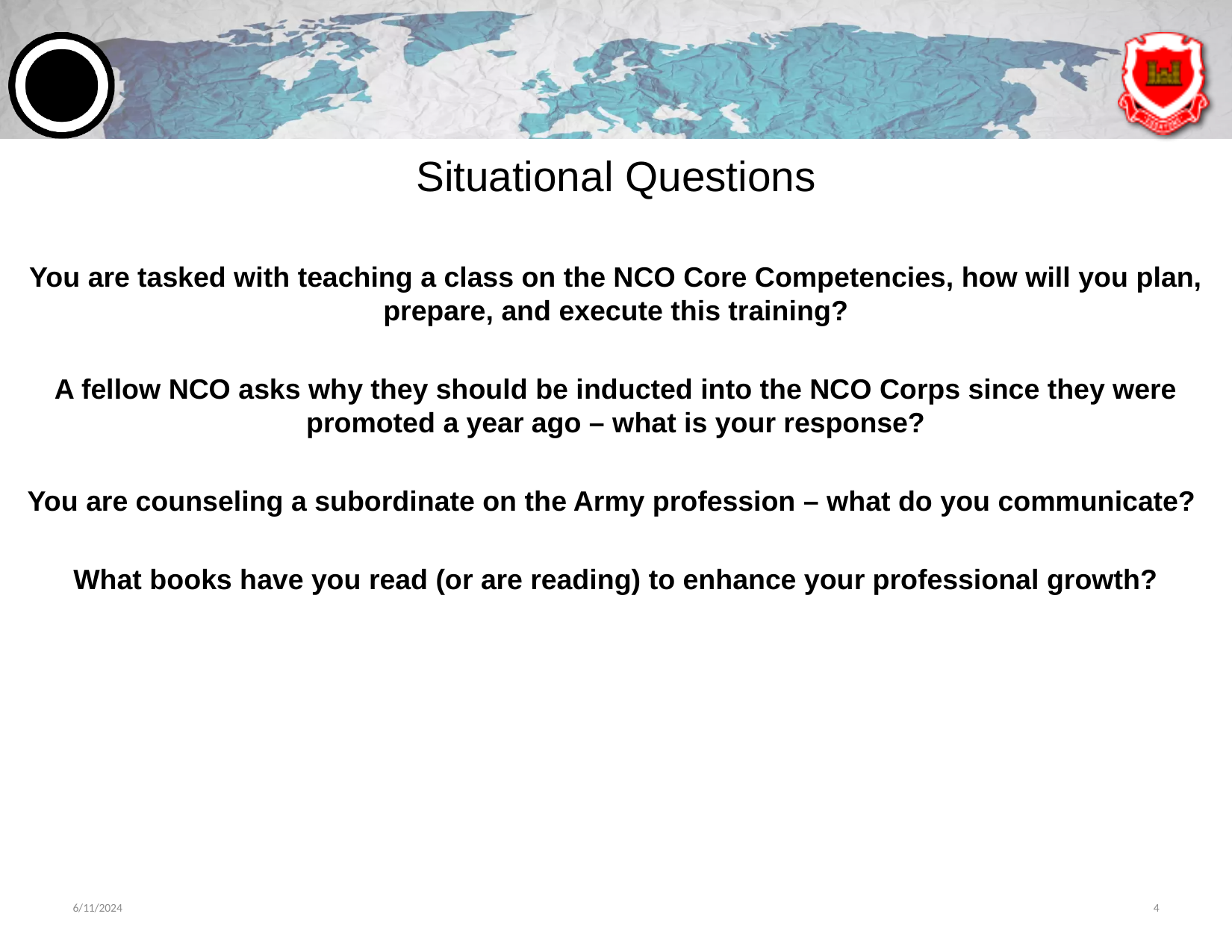

# Situational Questions
You are tasked with teaching a class on the NCO Core Competencies, how will you plan, prepare, and execute this training?

A fellow NCO asks why they should be inducted into the NCO Corps since they were promoted a year ago – what is your response?

You are counseling a subordinate on the Army profession – what do you communicate?

What books have you read (or are reading) to enhance your professional growth?
6/11/2024
4